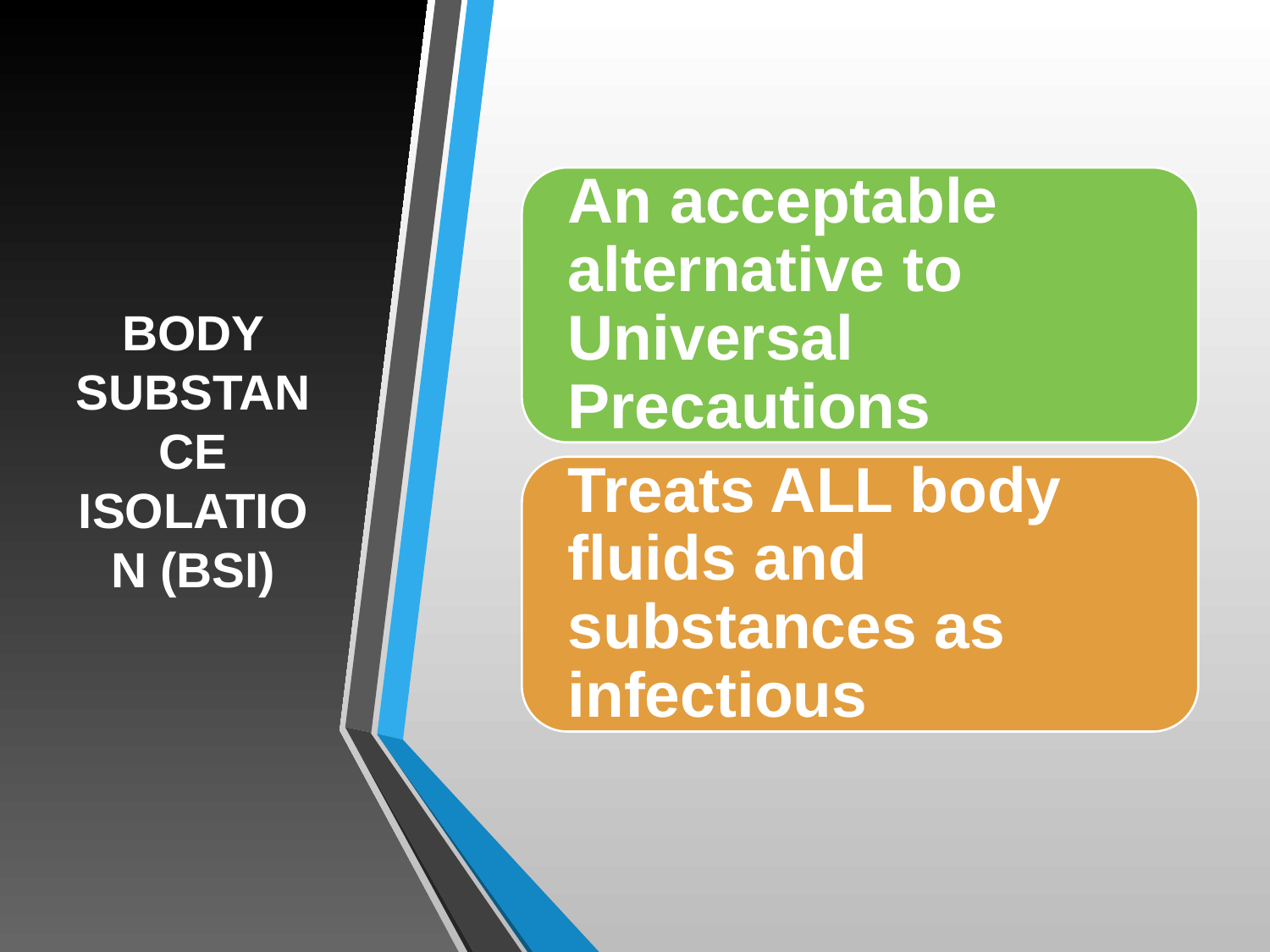

# BODY SUBSTANCE ISOLATION (BSI)
An acceptable alternative to Universal Precautions
Treats ALL body fluids and substances as infectious